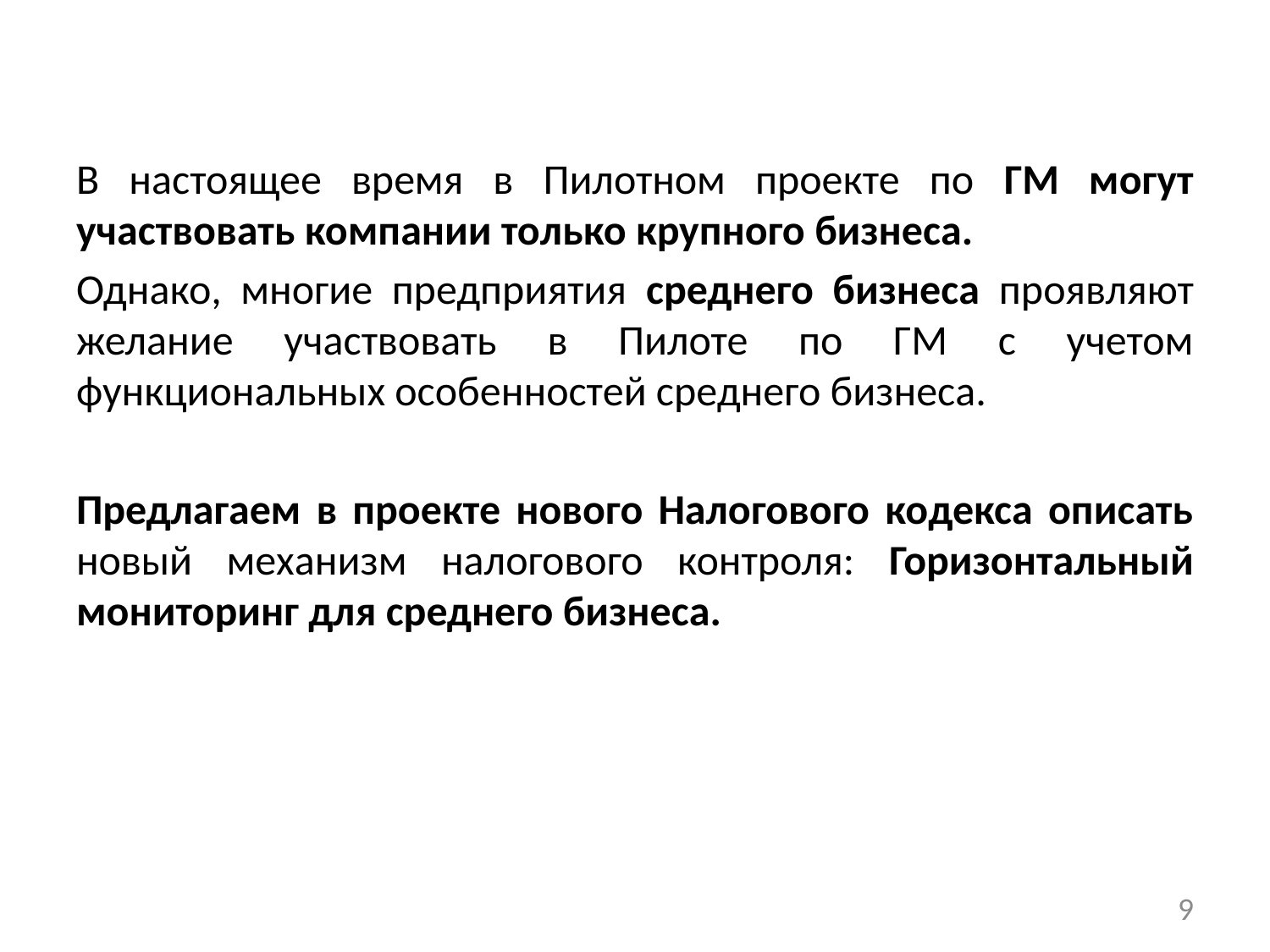

В настоящее время в Пилотном проекте по ГМ могут участвовать компании только крупного бизнеса.
Однако, многие предприятия среднего бизнеса проявляют желание участвовать в Пилоте по ГМ с учетом функциональных особенностей среднего бизнеса.

Предлагаем в проекте нового Налогового кодекса описать новый механизм налогового контроля: Горизонтальный мониторинг для среднего бизнеса.

9